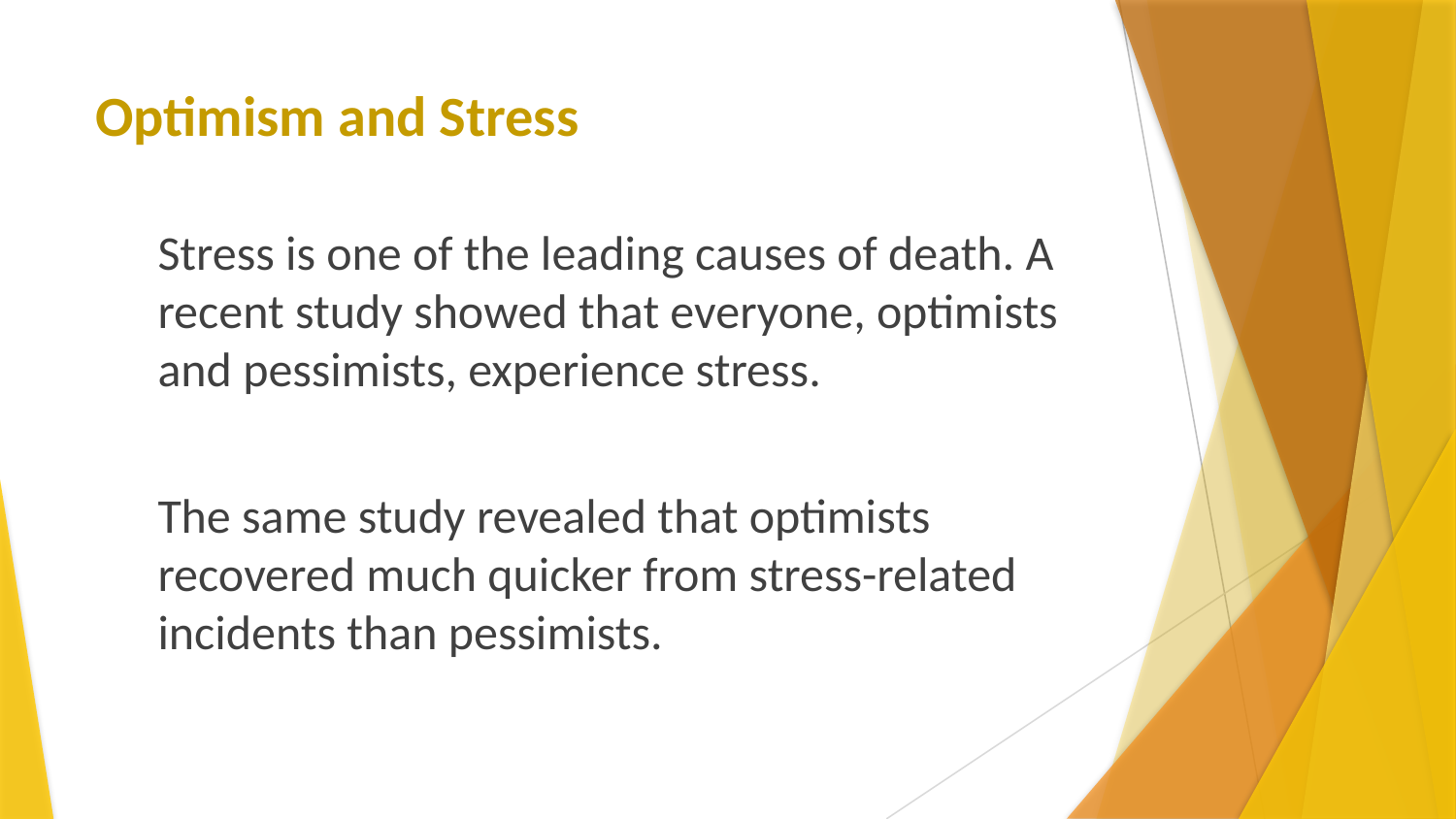

# Optimism and Stress
Stress is one of the leading causes of death. A recent study showed that everyone, optimists and pessimists, experience stress.

The same study revealed that optimists recovered much quicker from stress-related incidents than pessimists.